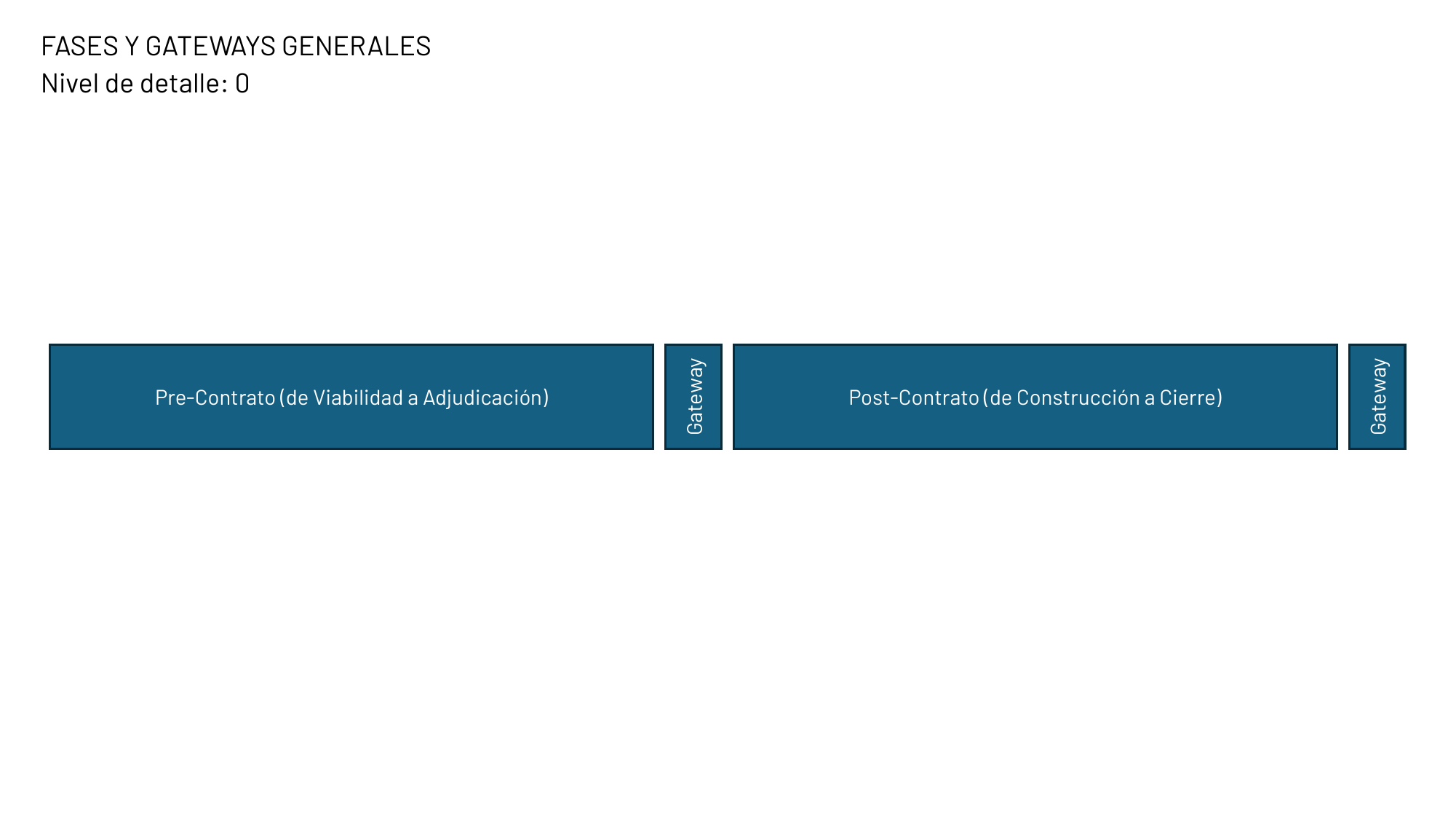

FASES Y GATEWAYS GENERALES
Nivel de detalle: 0
Gateway
Gateway
Pre-Contrato (de Viabilidad a Adjudicación)
Post-Contrato (de Construcción a Cierre)